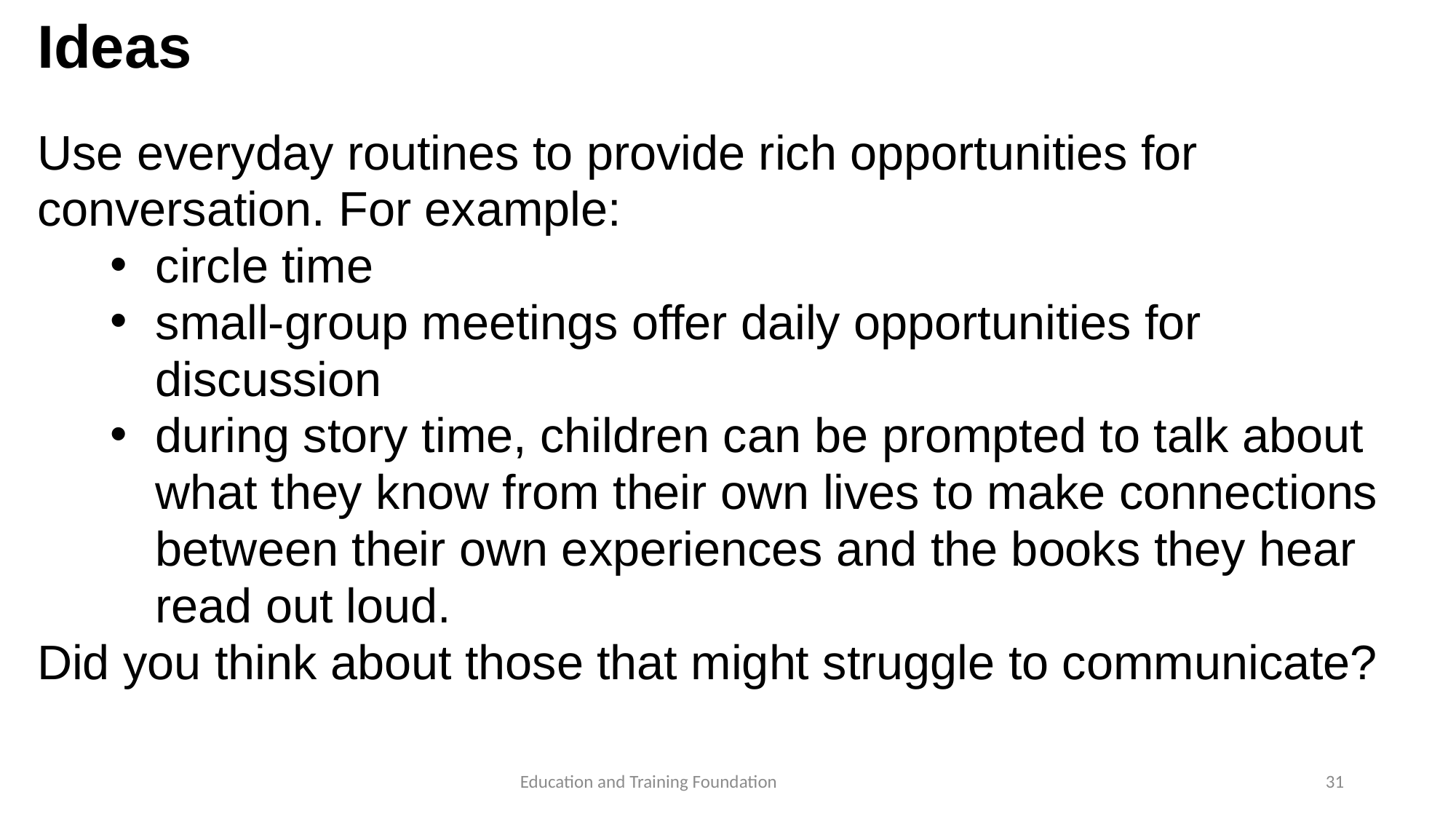

# Ideas
Use everyday routines to provide rich opportunities for conversation. For example:
circle time
small-group meetings offer daily opportunities for discussion
during story time, children can be prompted to talk about what they know from their own lives to make connections between their own experiences and the books they hear read out loud.
Did you think about those that might struggle to communicate?

31
Education and Training Foundation